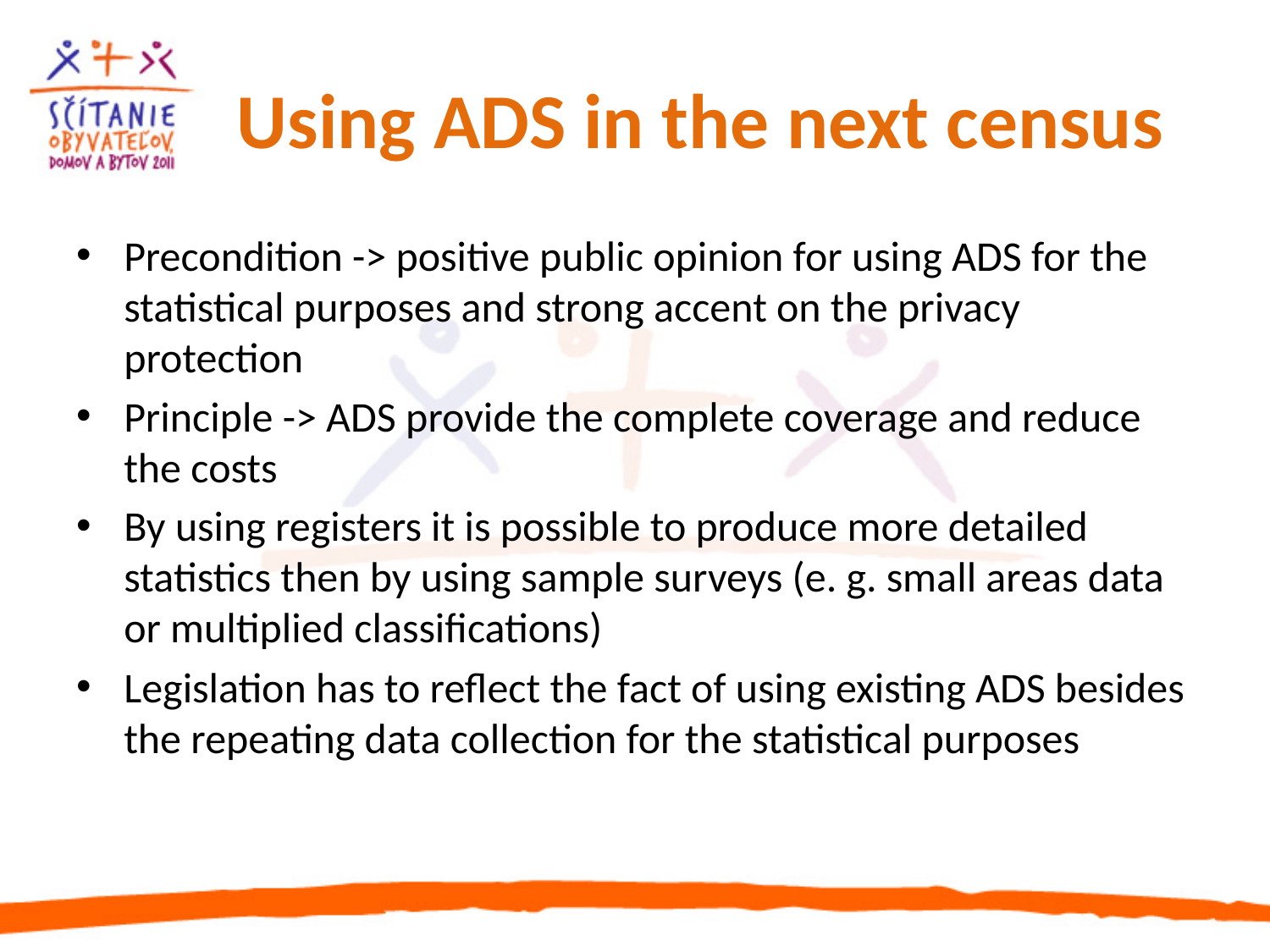

# Using ADS in the next census
Precondition -> positive public opinion for using ADS for the statistical purposes and strong accent on the privacy protection
Principle -> ADS provide the complete coverage and reduce the costs
By using registers it is possible to produce more detailed statistics then by using sample surveys (e. g. small areas data or multiplied classifications)
Legislation has to reflect the fact of using existing ADS besides the repeating data collection for the statistical purposes